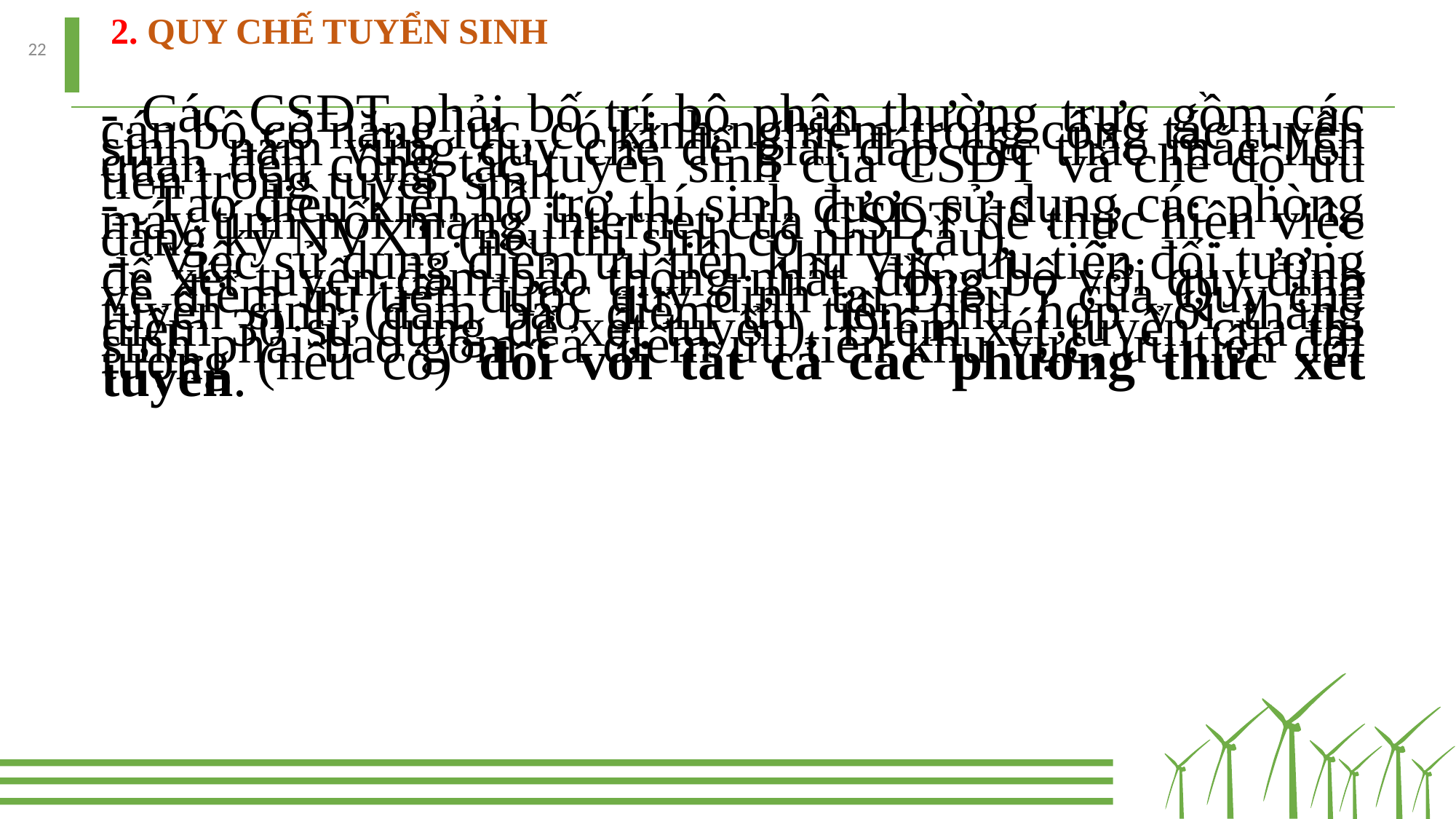

# 2. QUY CHẾ TUYỂN SINH
22
- Các CSĐT phải bố trí bộ phận thường trực gồm các cán bộ có năng lực, có kinh nghiệm trong công tác tuyển sinh, nắm vững quy chế để giải đáp các thắc mắc liên quan đến công tác tuyển sinh của CSĐT và chế độ ưu tiên trong tuyển sinh.
-  Tạo điều kiện hỗ trợ thí sinh được sử dụng các phòng máy tính nối mạng internet của CSĐT để thực hiện việc đăng ký NVXT (nếu thí sinh có nhu cầu).
   -  Việc sử dụng điểm ưu tiên khu vực, ưu tiên đối tượng để xét tuyển đảm bảo thống nhất, đồng bộ với quy định về điểm ưu tiên được quy định tại Điều 7 của Quy chế tuyển sinh (đảm bảo điểm ưu tiên phù hợp với thang điểm 30 sử dụng để xét tuyển). Điểm xét tuyển của thí sinh phải bao gồm cả điểm ưu tiên khu vực, ưu tiên đối tượng (nếu có) đối với tất cả các phương thức xét tuyển.